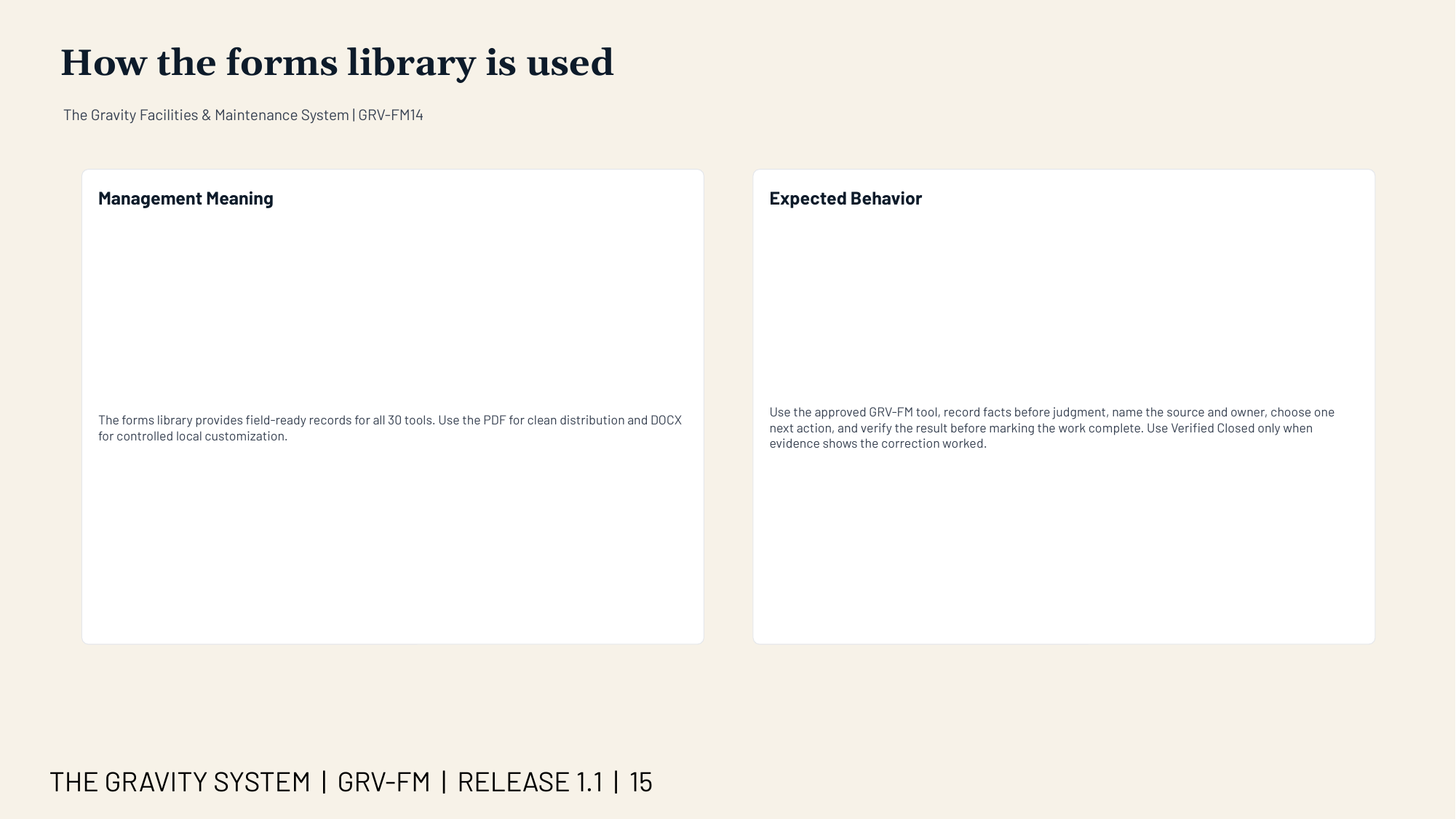

How the forms library is used
The Gravity Facilities & Maintenance System | GRV-FM14

Management Meaning
Expected Behavior
The forms library provides field-ready records for all 30 tools. Use the PDF for clean distribution and DOCX for controlled local customization.
Use the approved GRV-FM tool, record facts before judgment, name the source and owner, choose one next action, and verify the result before marking the work complete. Use Verified Closed only when evidence shows the correction worked.
THE GRAVITY SYSTEM  |  GRV-FM  |  RELEASE 1.1  |  15